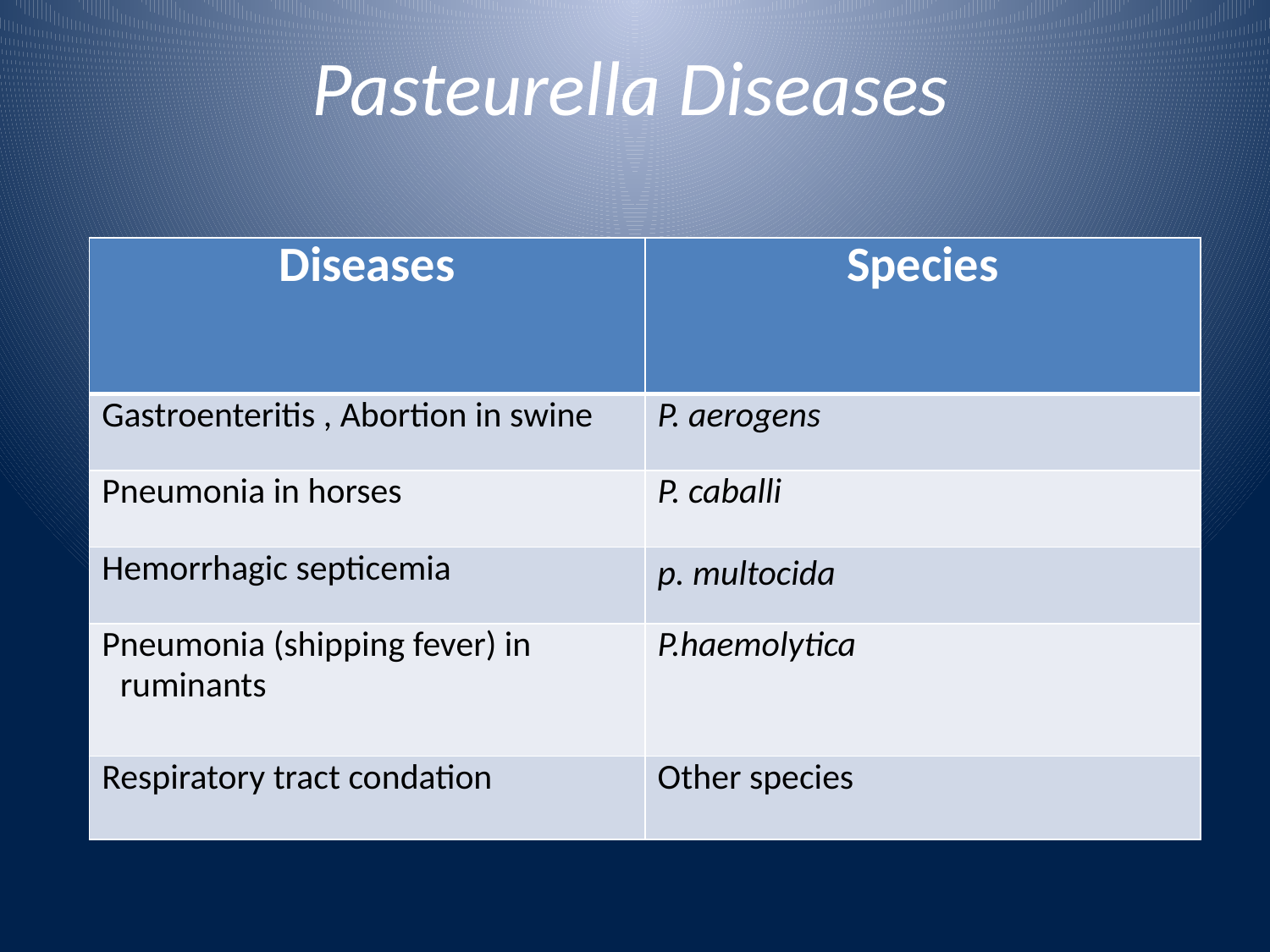

Pasteurella Diseases
#

| Diseases | Species |
| --- | --- |
| Gastroenteritis , Abortion in swine | P. aerogens |
| Pneumonia in horses | P. caballi |
| Hemorrhagic septicemia | p. multocida |
| Pneumonia (shipping fever) in ruminants | P.haemolytica |
| Respiratory tract condation | Other species |